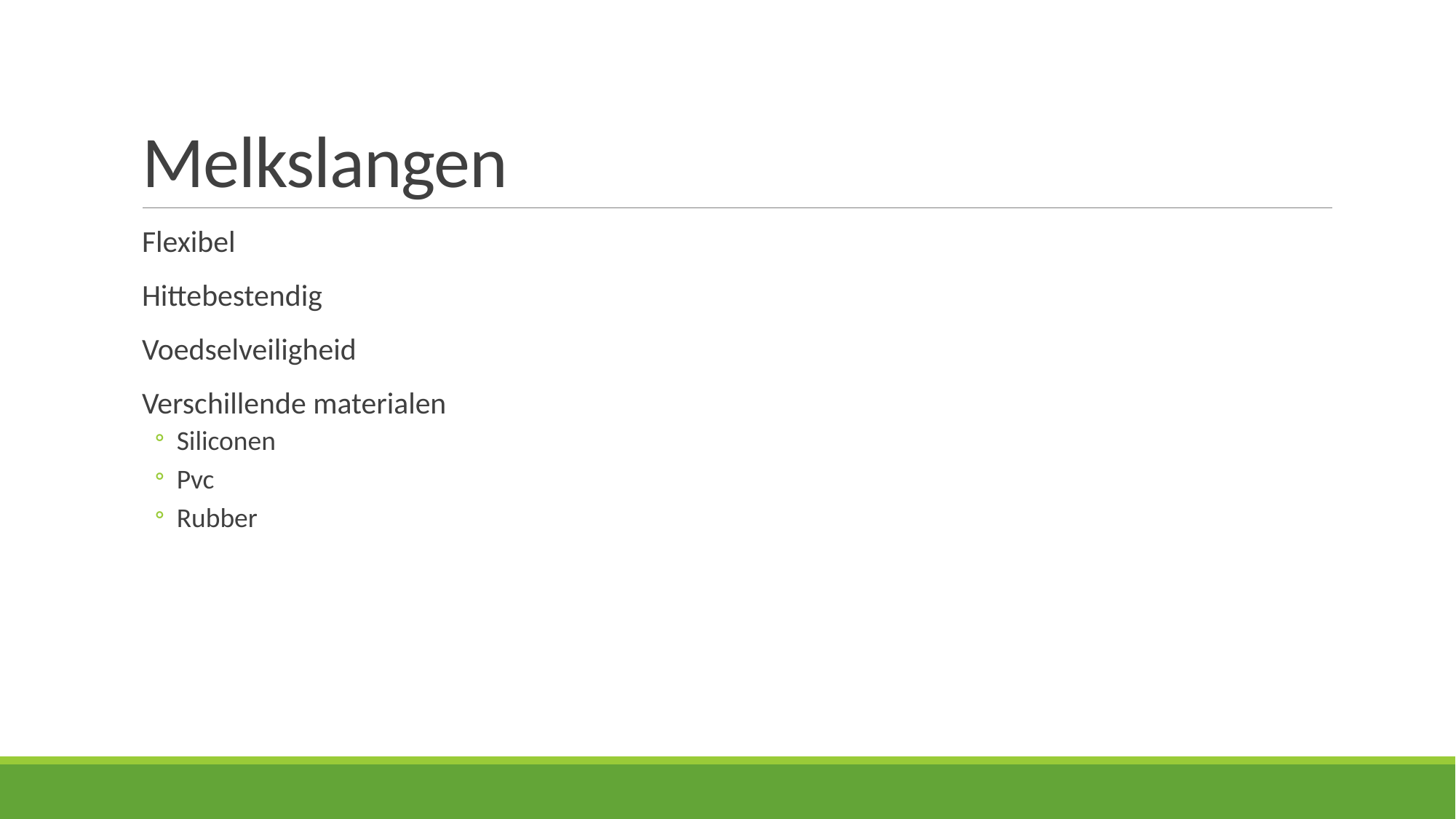

# Melkslangen
Flexibel
Hittebestendig
Voedselveiligheid
Verschillende materialen
Siliconen
Pvc
Rubber